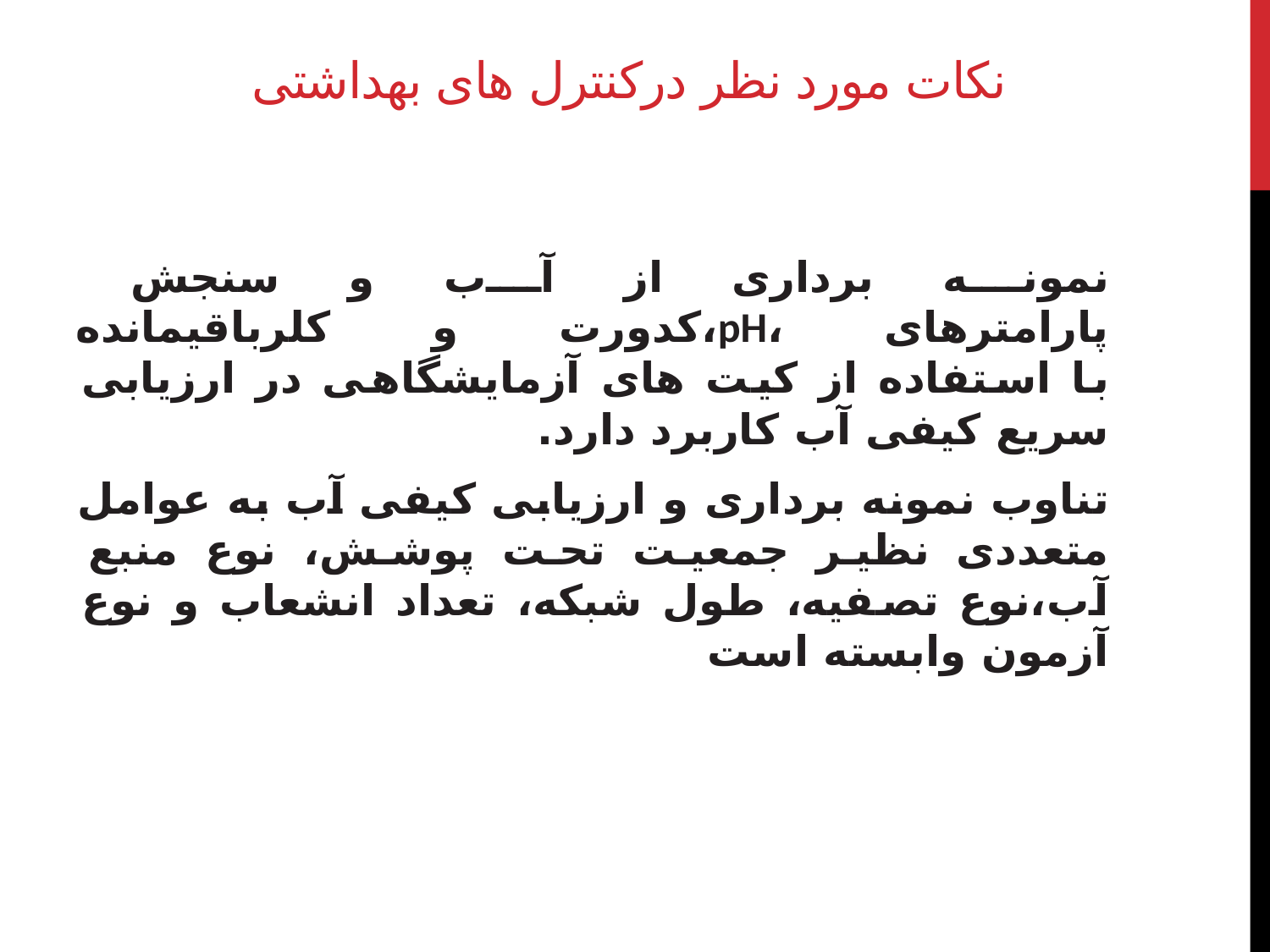

# نکات مورد نظر درکنترل های بهداشتی
نمونه برداری از آب و سنجش پارامترهای ،pH،کدورت و کلرباقيمانده
با استفاده از کيت های آزمایشگاهی در ارزیابی سریع کيفی آب کاربرد دارد.
تناوب نمونه برداری و ارزیابی کيفی آب به عوامل متعددی نظير جمعيت تحت پوشش، نوع منبع آب،نوع تصفيه، طول شبكه، تعداد انشعاب و نوع آزمون وابسته است